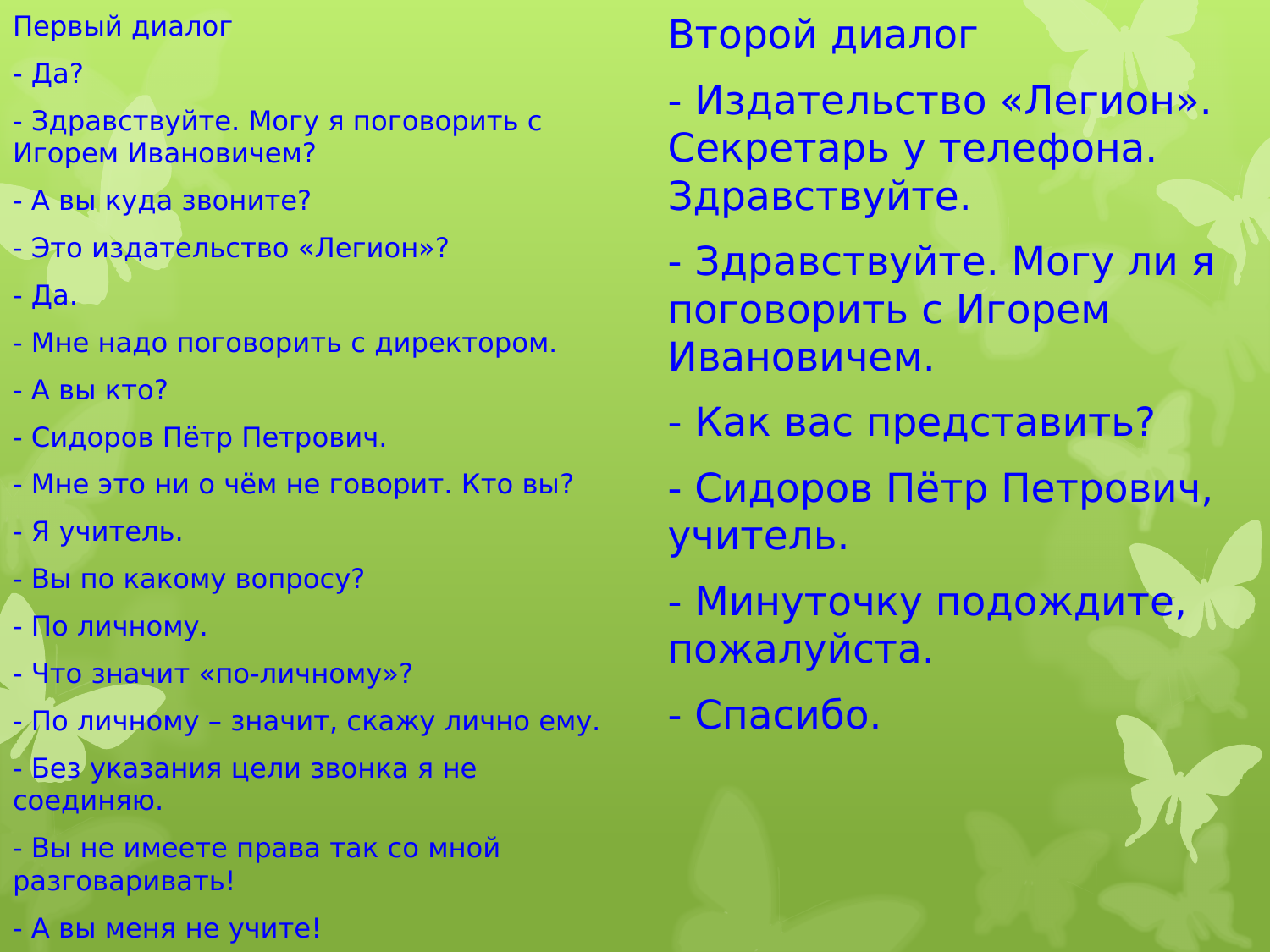

Первый диалог
- Да?
- Здравствуйте. Могу я поговорить с Игорем Ивановичем?
- А вы куда звоните?
- Это издательство «Легион»?
- Да.
- Мне надо поговорить с директором.
- А вы кто?
- Сидоров Пётр Петрович.
- Мне это ни о чём не говорит. Кто вы?
- Я учитель.
- Вы по какому вопросу?
- По личному.
- Что значит «по-личному»?
- По личному – значит, скажу лично ему.
- Без указания цели звонка я не соединяю.
- Вы не имеете права так со мной разговаривать!
- А вы меня не учите!
Второй диалог
- Издательство «Легион». Секретарь у телефона. Здравствуйте.
- Здравствуйте. Могу ли я поговорить с Игорем Ивановичем.
- Как вас представить?
- Сидоров Пётр Петрович, учитель.
- Минуточку подождите, пожалуйста.
- Спасибо.
#